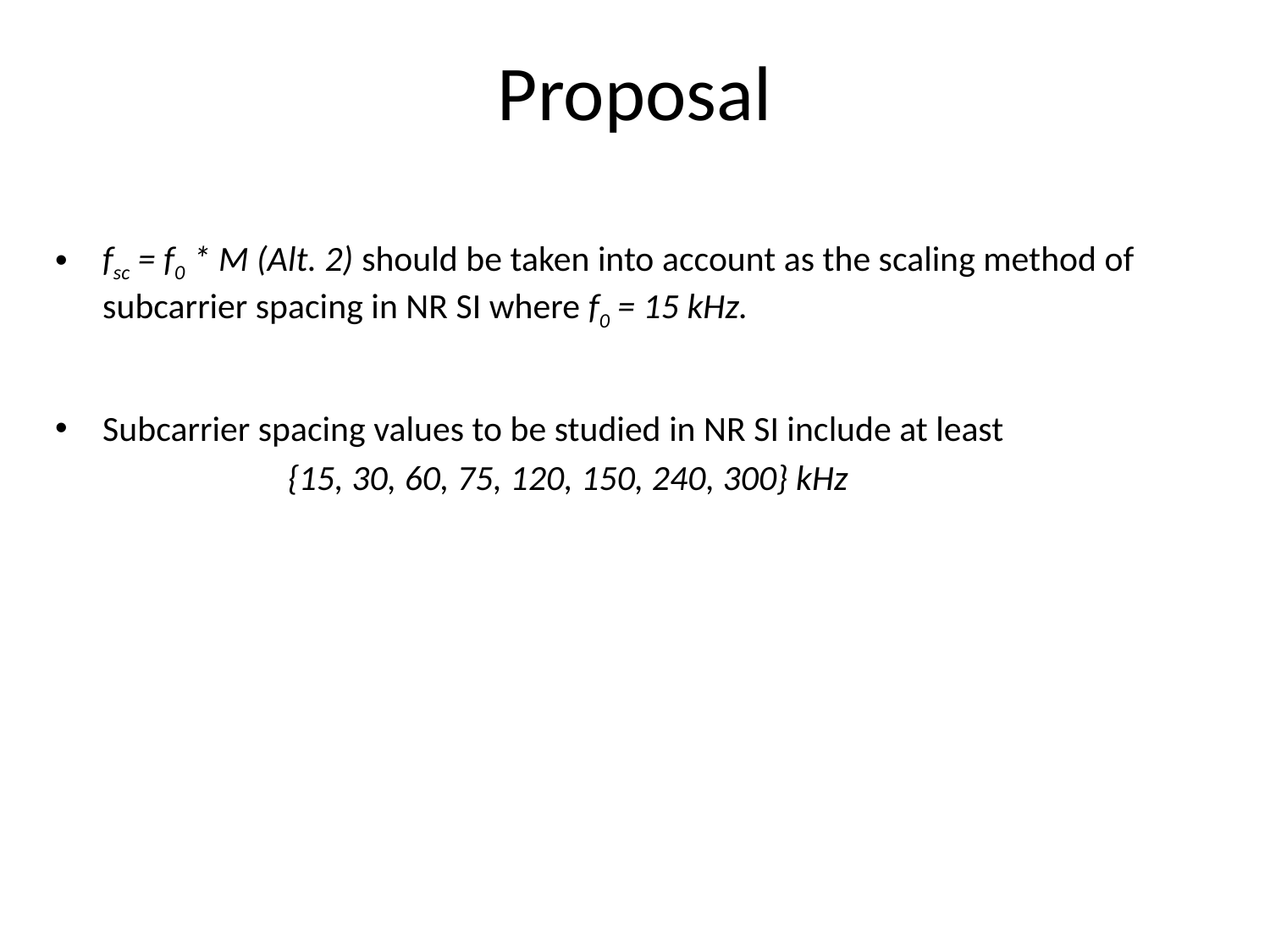

# Proposal

fsc = f0 * M (Alt. 2) should be taken into account as the scaling method of subcarrier spacing in NR SI where f0 = 15 kHz.

Subcarrier spacing values to be studied in NR SI include at least
	                       {15, 30, 60, 75, 120, 150, 240, 300} kHz